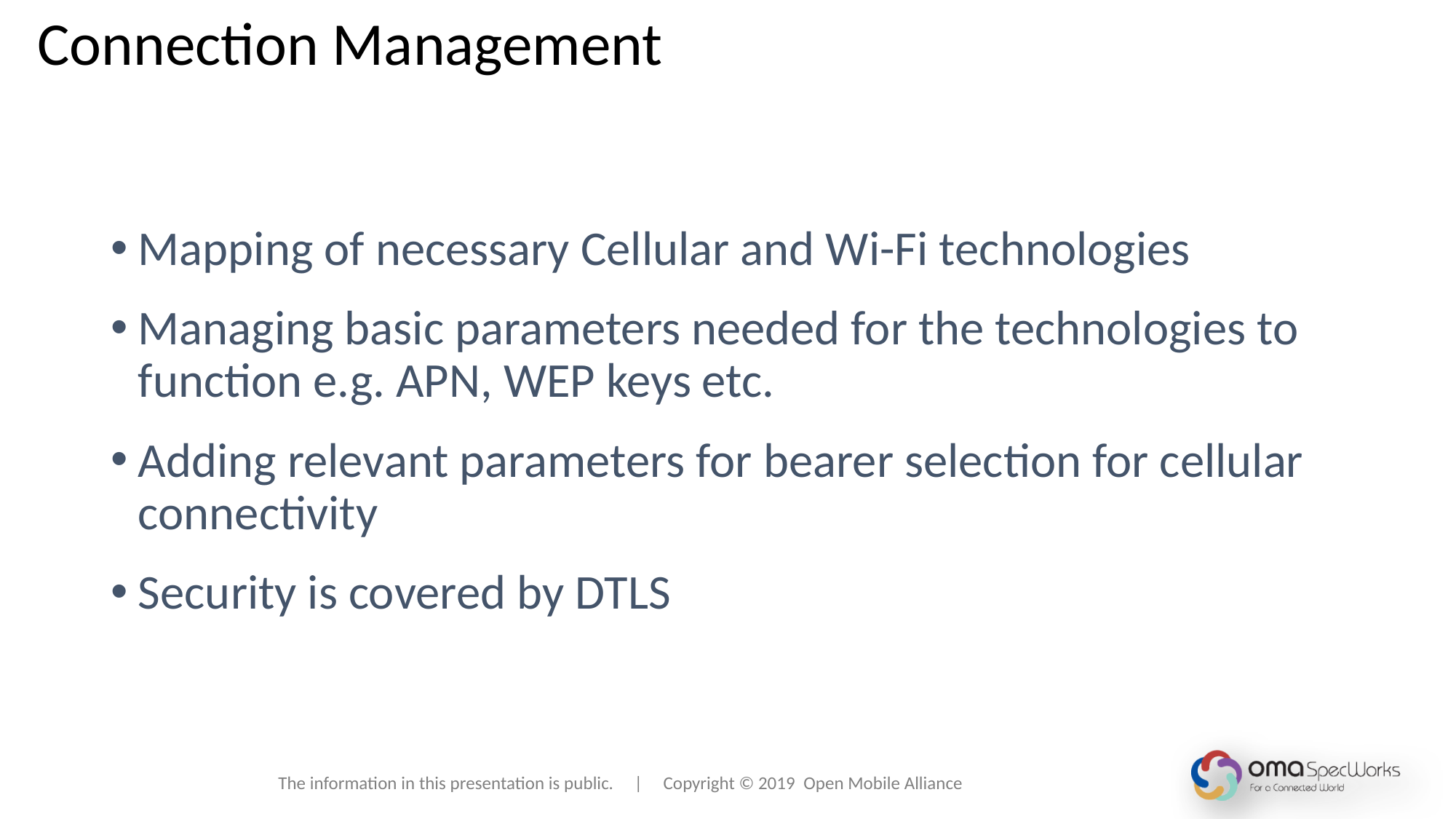

Connection Management
Mapping of necessary Cellular and Wi-Fi technologies
Managing basic parameters needed for the technologies to function e.g. APN, WEP keys etc.
Adding relevant parameters for bearer selection for cellular connectivity
Security is covered by DTLS